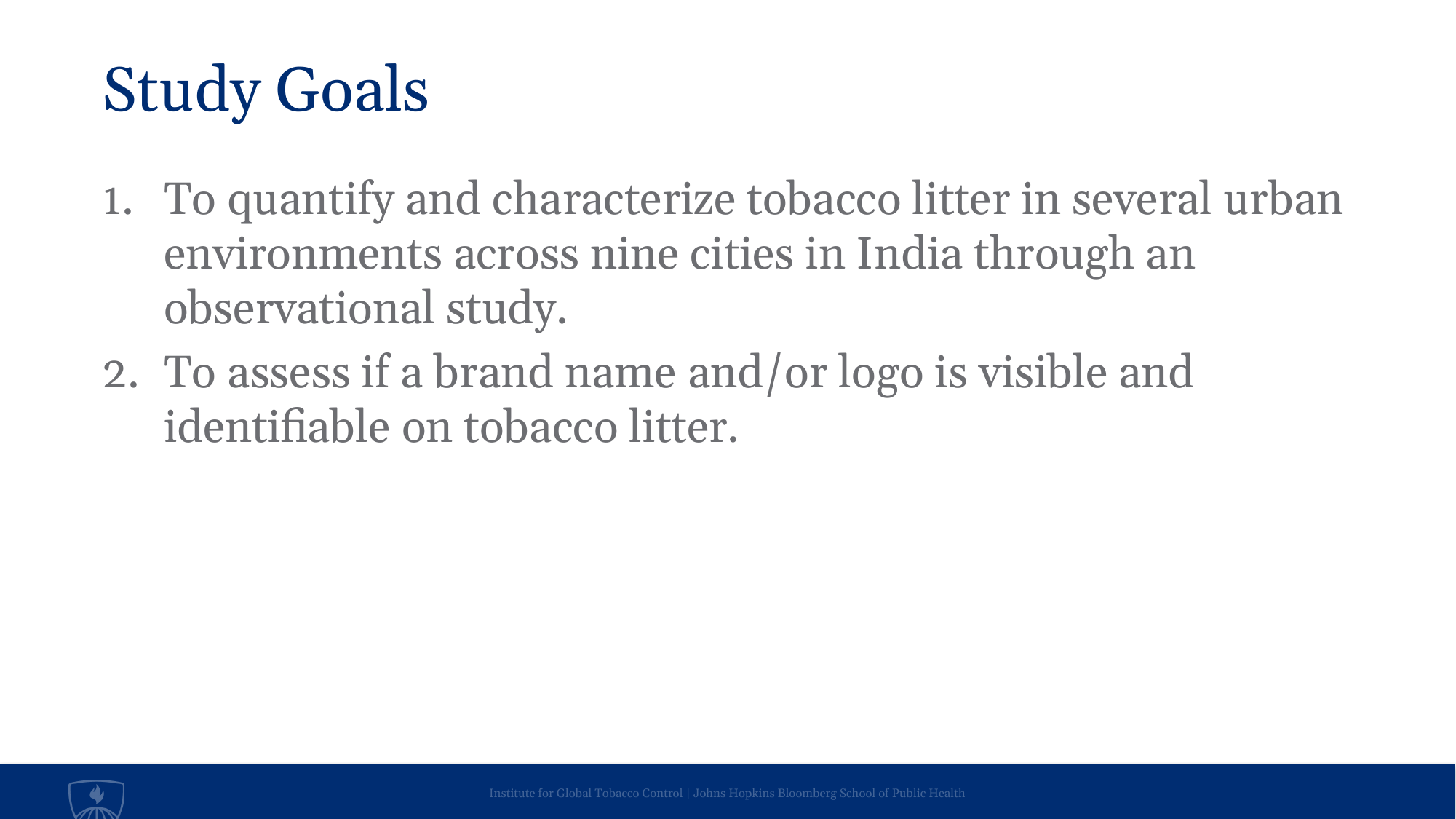

Study Goals
To quantify and characterize tobacco litter in several urban environments across nine cities in India through an observational study.
To assess if a brand name and/or logo is visible and identifiable on tobacco litter.

Institute for Global Tobacco Control | Johns Hopkins Bloomberg School of Public Health